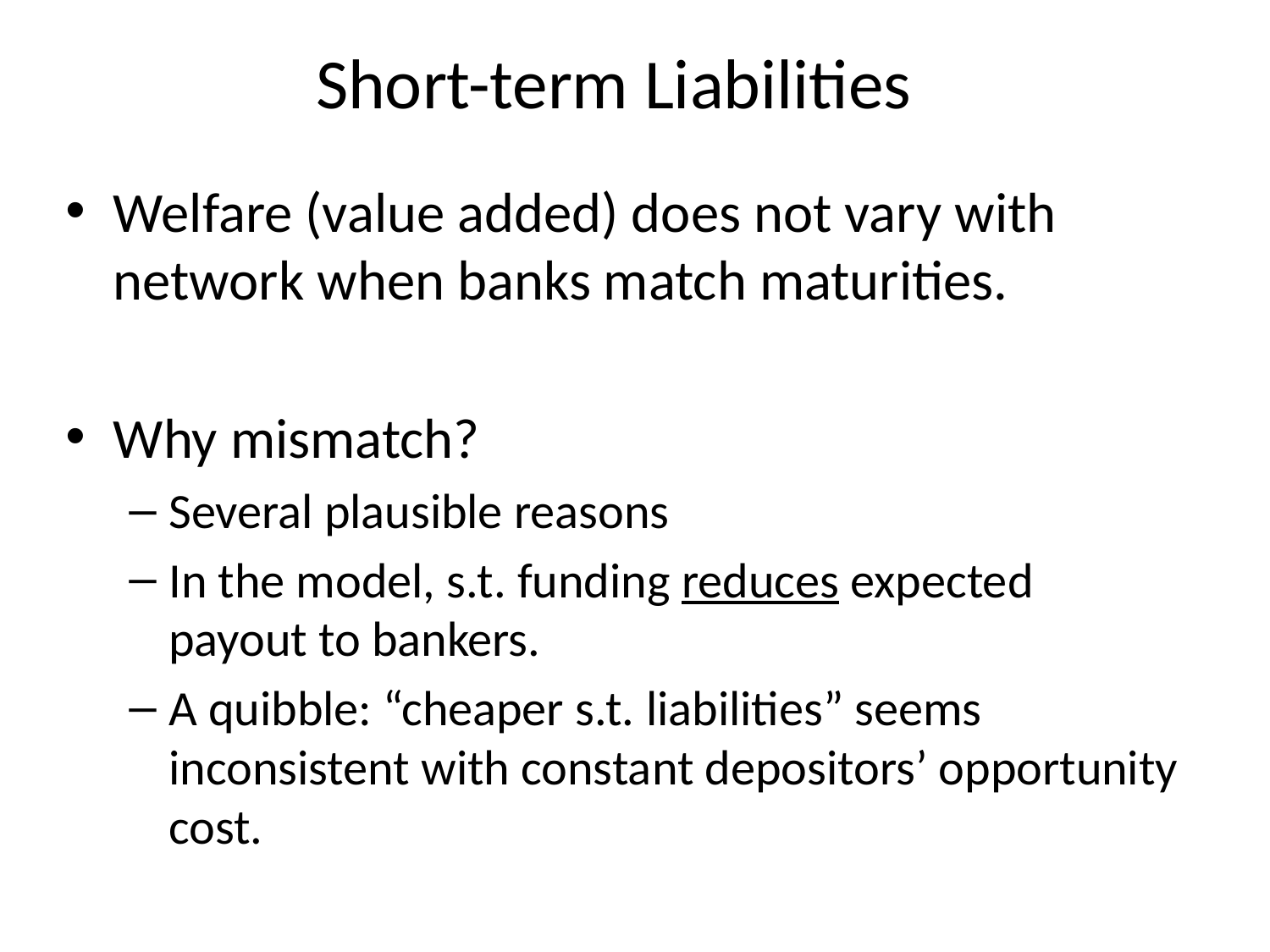

Short-term Liabilities
Welfare (value added) does not vary with network when banks match maturities.

Why mismatch?
Several plausible reasons
In the model, s.t. funding reduces expected payout to bankers.
A quibble: “cheaper s.t. liabilities” seems inconsistent with constant depositors’ opportunity cost.